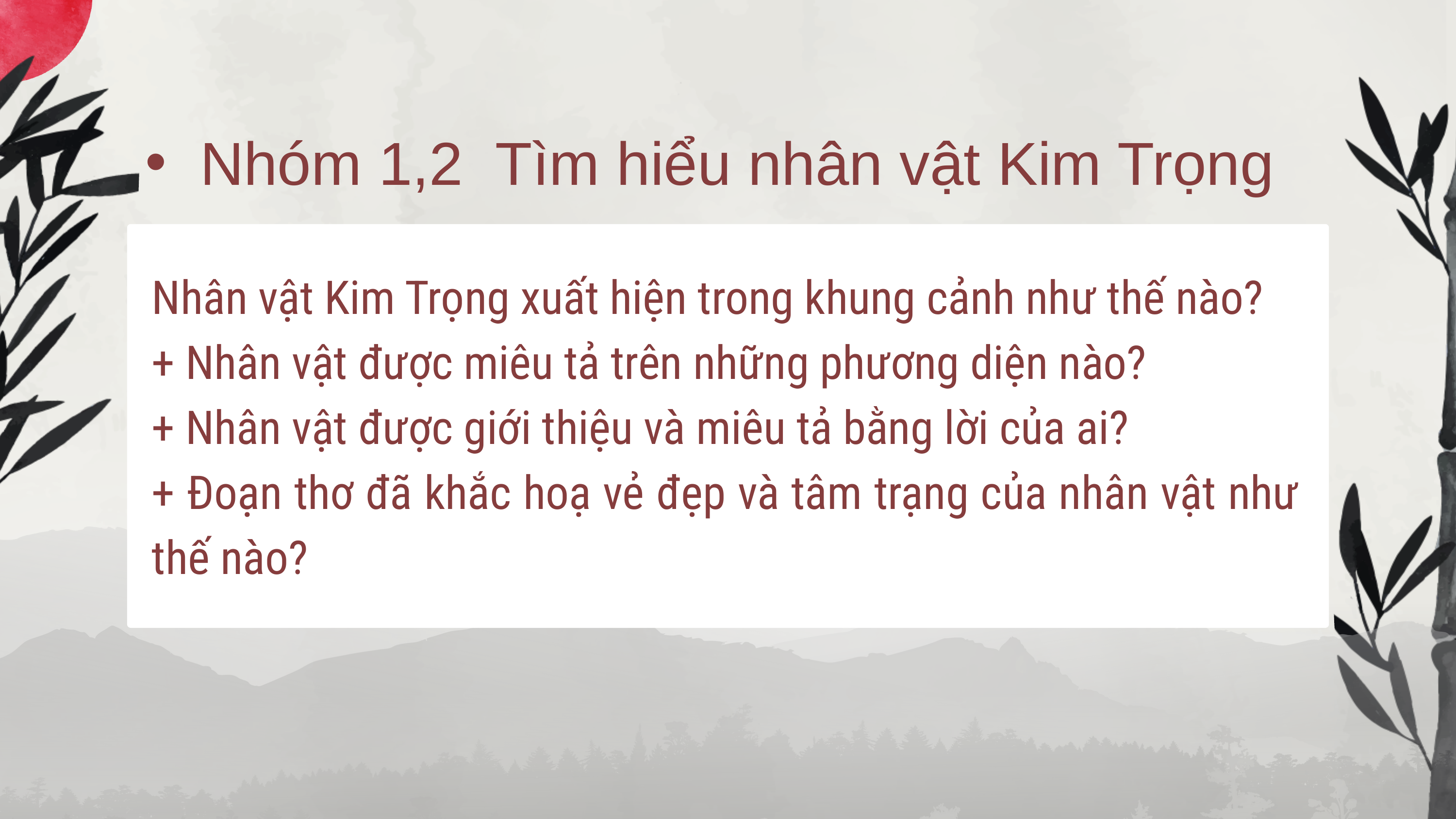

Nhóm 1,2  Tìm hiểu nhân vật Kim Trọng

Nhân vật Kim Trọng xuất hiện trong khung cảnh như thế nào?
+ Nhân vật được miêu tả trên những phương diện nào?
+ Nhân vật được giới thiệu và miêu tả bằng lời của ai?
+ Đoạn thơ đã khắc hoạ vẻ đẹp và tâm trạng của nhân vật như thế nào?